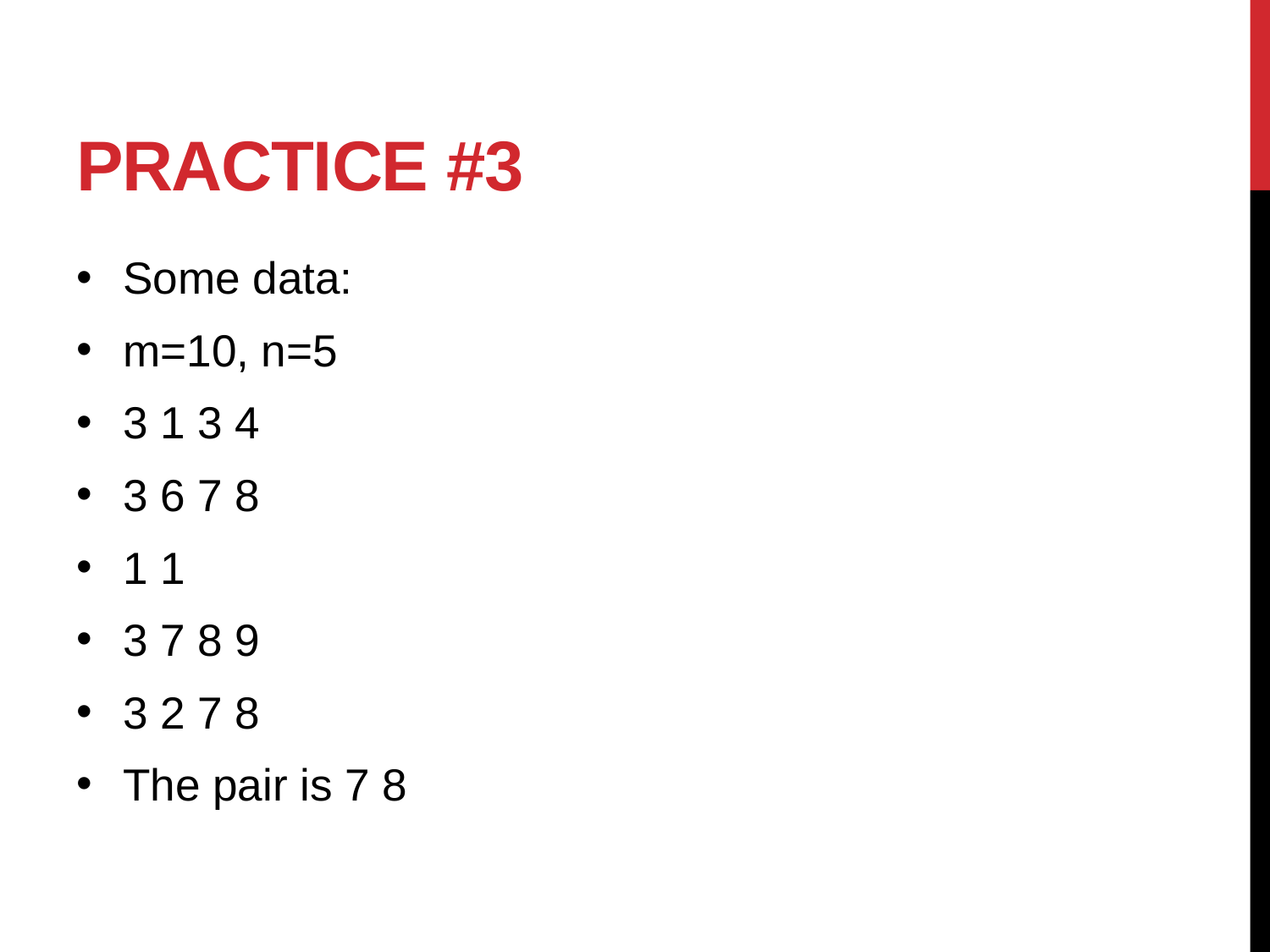

# Practice #3
Some data:
m=10, n=5
3 1 3 4
3 6 7 8
1 1
3 7 8 9
3 2 7 8
The pair is 7 8